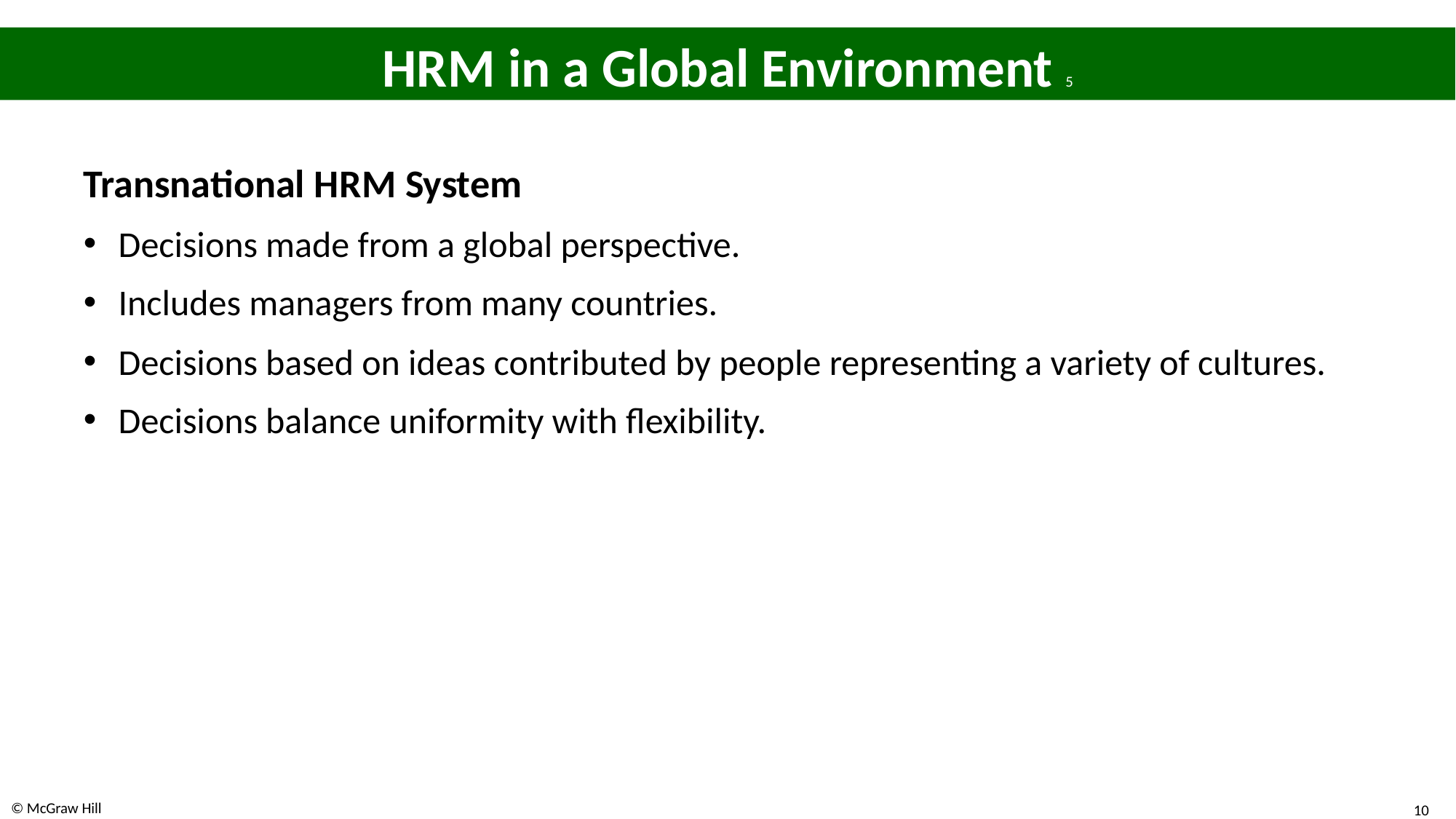

# H R M in a Global Environment 5
Transnational H R M System
Decisions made from a global perspective.
Includes managers from many countries.
Decisions based on ideas contributed by people representing a variety of cultures.
Decisions balance uniformity with flexibility.